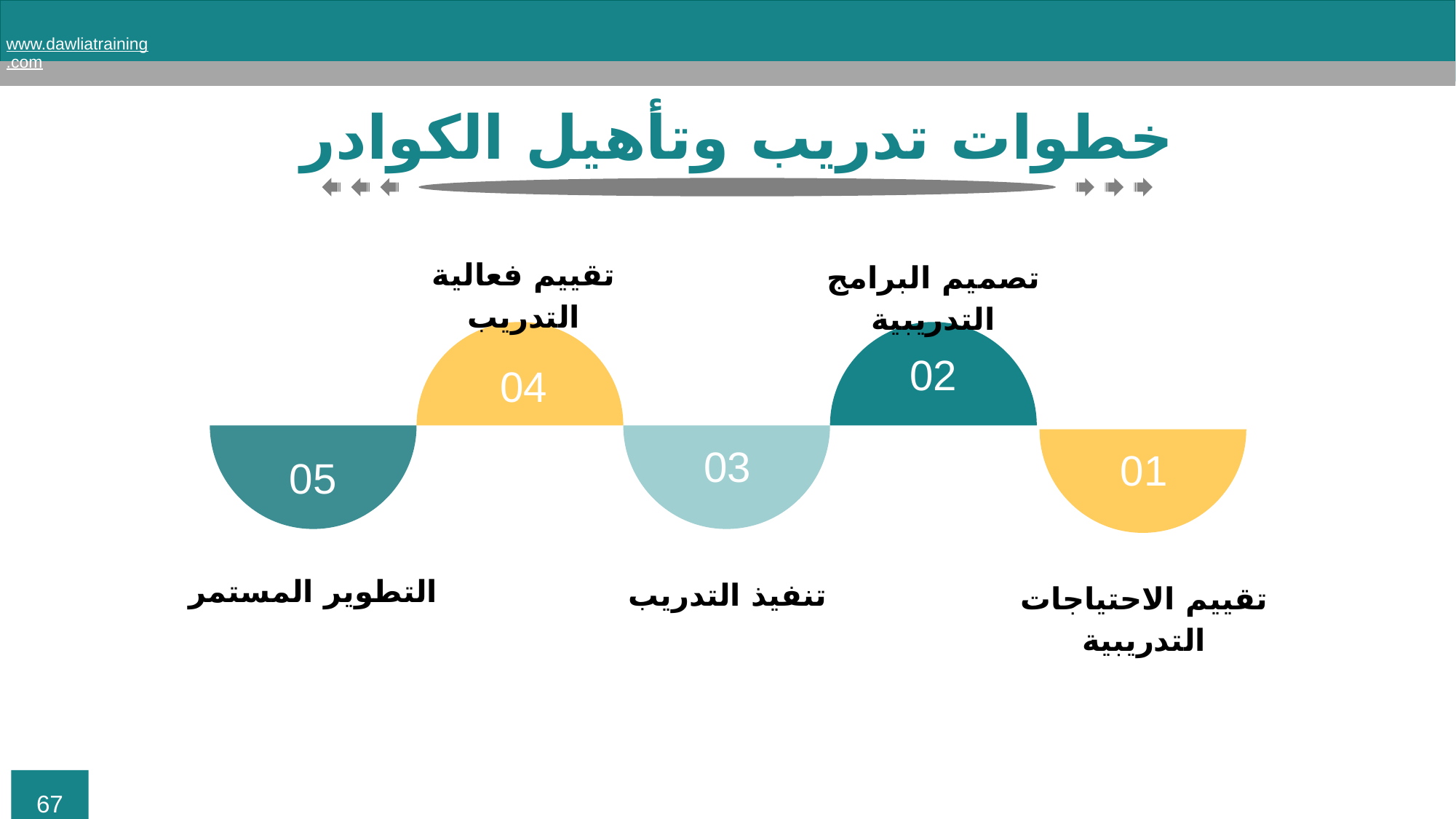

www.dawliatraining.com
خطوات تدريب وتأهيل الكوادر

تقييم فعالية التدريب

04
تصميم البرامج التدريبية

02

05
التطوير المستمر

03
تنفيذ التدريب

01
تقييم الاحتياجات التدريبية